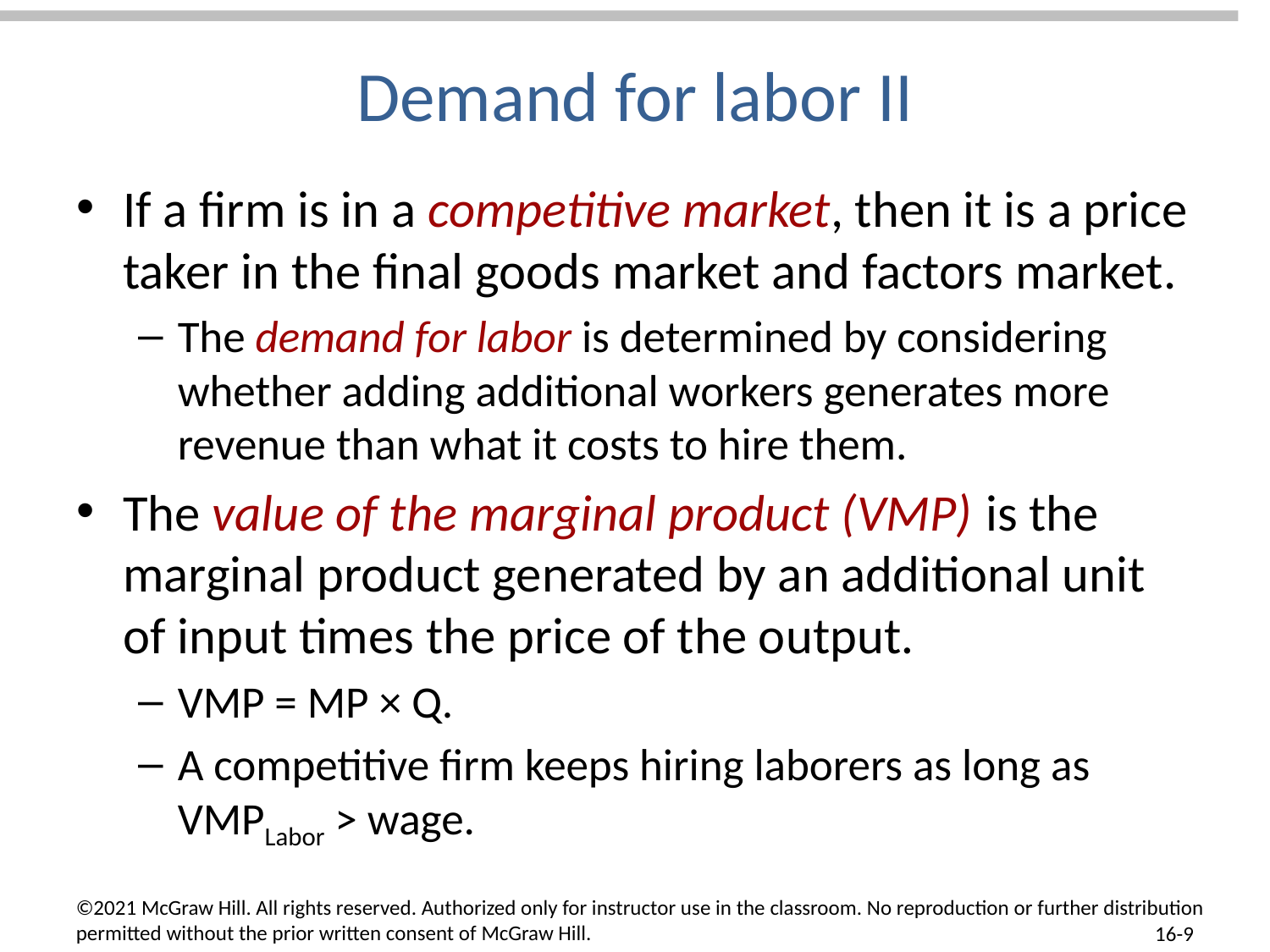

# Demand for labor II
If a firm is in a competitive market, then it is a price taker in the final goods market and factors market.
The demand for labor is determined by considering whether adding additional workers generates more revenue than what it costs to hire them.
The value of the marginal product (VMP) is the marginal product generated by an additional unit of input times the price of the output.
VMP = MP × Q.
A competitive firm keeps hiring laborers as long as VMPLabor > wage.